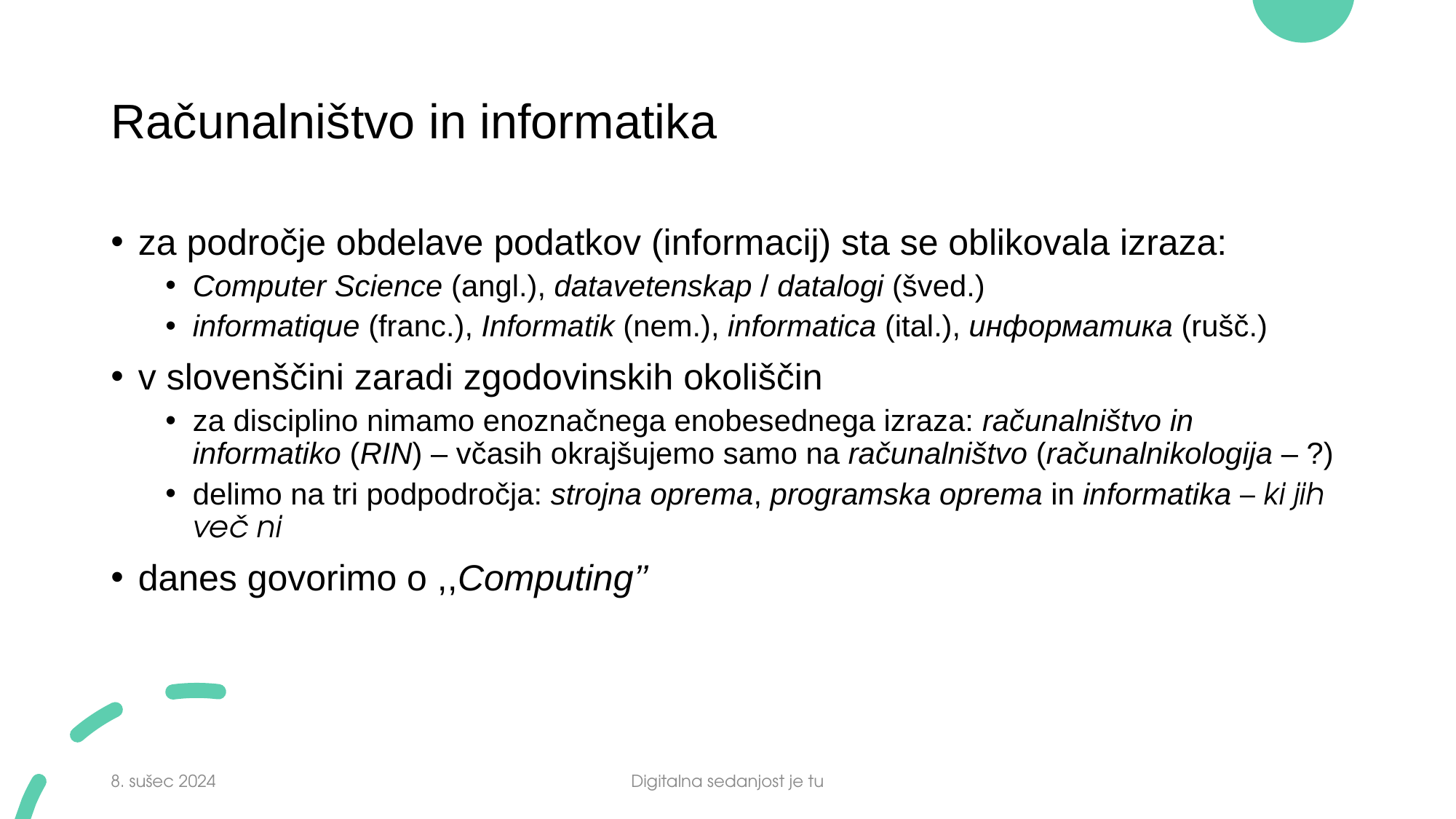

# Računalništvo in informatika
za področje obdelave podatkov (informacij) sta se oblikovala izraza:
Computer Science (angl.), datavetenskap / datalogi (šved.)
informatique (franc.), Informatik (nem.), informatica (ital.), информатика (rušč.)
v slovenščini zaradi zgodovinskih okoliščin
za disciplino nimamo enoznačnega enobesednega izraza: računalništvo in informatiko (RIN) – včasih okrajšujemo samo na računalništvo (računalnikologija – ?)
delimo na tri podpodročja: strojna oprema, programska oprema in informatika – ki jih več ni
danes govorimo o ,,Computing’’
8. sušec 2024
2
Digitalna sedanjost je tu